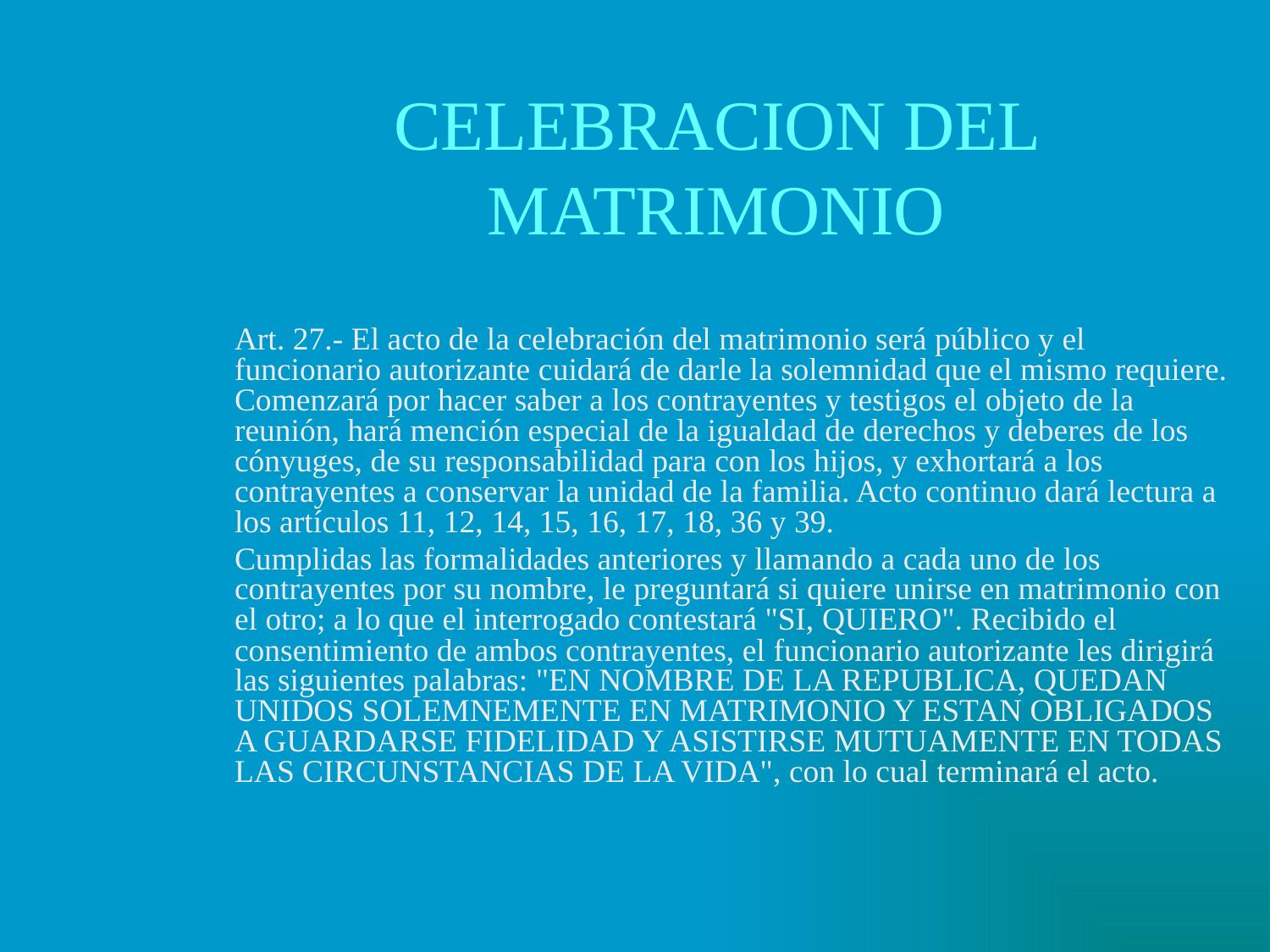

# CELEBRACION DEL MATRIMONIO

	Art. 27.- El acto de la celebración del matrimonio será público y el funcionario autorizante cuidará de darle la solemnidad que el mismo requiere. Comenzará por hacer saber a los contrayentes y testigos el objeto de la reunión, hará mención especial de la igualdad de derechos y deberes de los cónyuges, de su responsabilidad para con los hijos, y exhortará a los contrayentes a conservar la unidad de la familia. Acto continuo dará lectura a los artículos 11, 12, 14, 15, 16, 17, 18, 36 y 39.
	Cumplidas las formalidades anteriores y llamando a cada uno de los contrayentes por su nombre, le preguntará si quiere unirse en matrimonio con el otro; a lo que el interrogado contestará "SI, QUIERO". Recibido el consentimiento de ambos contrayentes, el funcionario autorizante les dirigirá las siguientes palabras: "EN NOMBRE DE LA REPUBLICA, QUEDAN UNIDOS SOLEMNEMENTE EN MATRIMONIO Y ESTAN OBLIGADOS A GUARDARSE FIDELIDAD Y ASISTIRSE MUTUAMENTE EN TODAS LAS CIRCUNSTANCIAS DE LA VIDA", con lo cual terminará el acto.